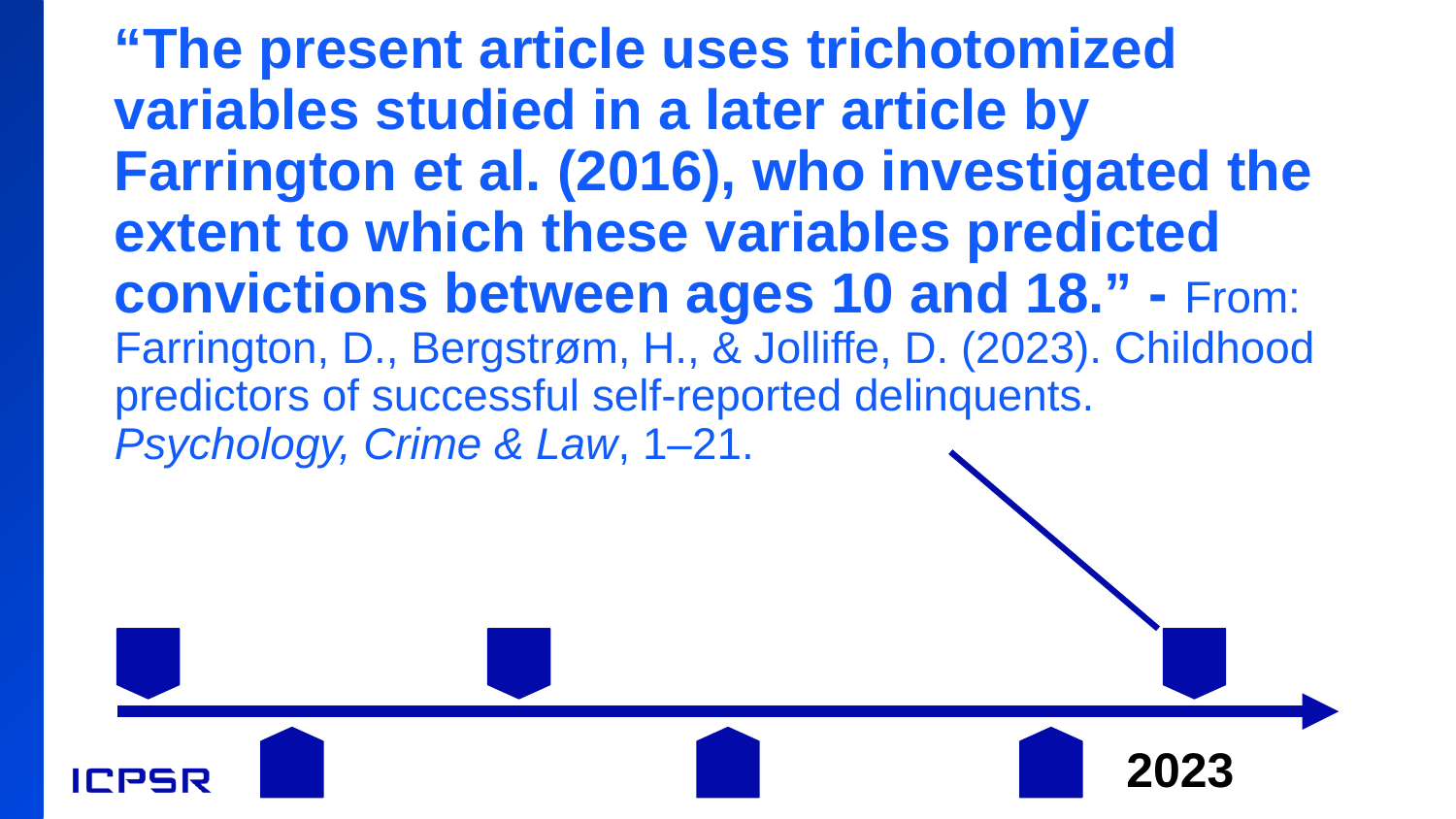

# Citations of a study over time: 2023
“The present article uses trichotomized variables studied in a later article by Farrington et al. (2016), who investigated the extent to which these variables predicted convictions between ages 10 and 18.” - From: Farrington, D., Bergstrøm, H., & Jolliffe, D. (2023). Childhood predictors of successful self-reported delinquents. Psychology, Crime & Law, 1–21.

2023